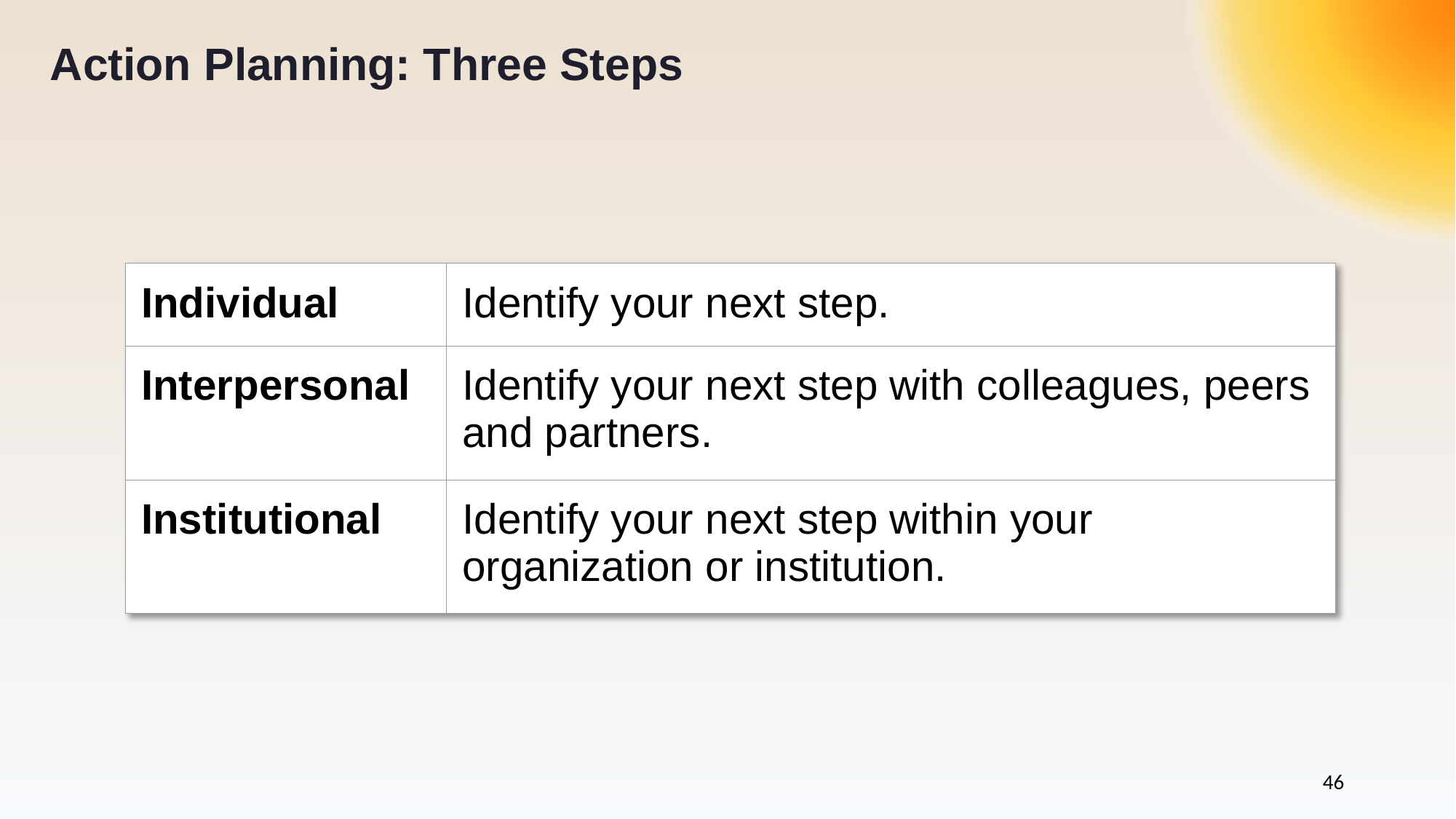

# Action Planning: Three Steps
| Individual | Identify your next step. |
| --- | --- |
| Interpersonal | Identify your next step with colleagues, peers and partners. |
| Institutional | Identify your next step within your organization or institution. |
46